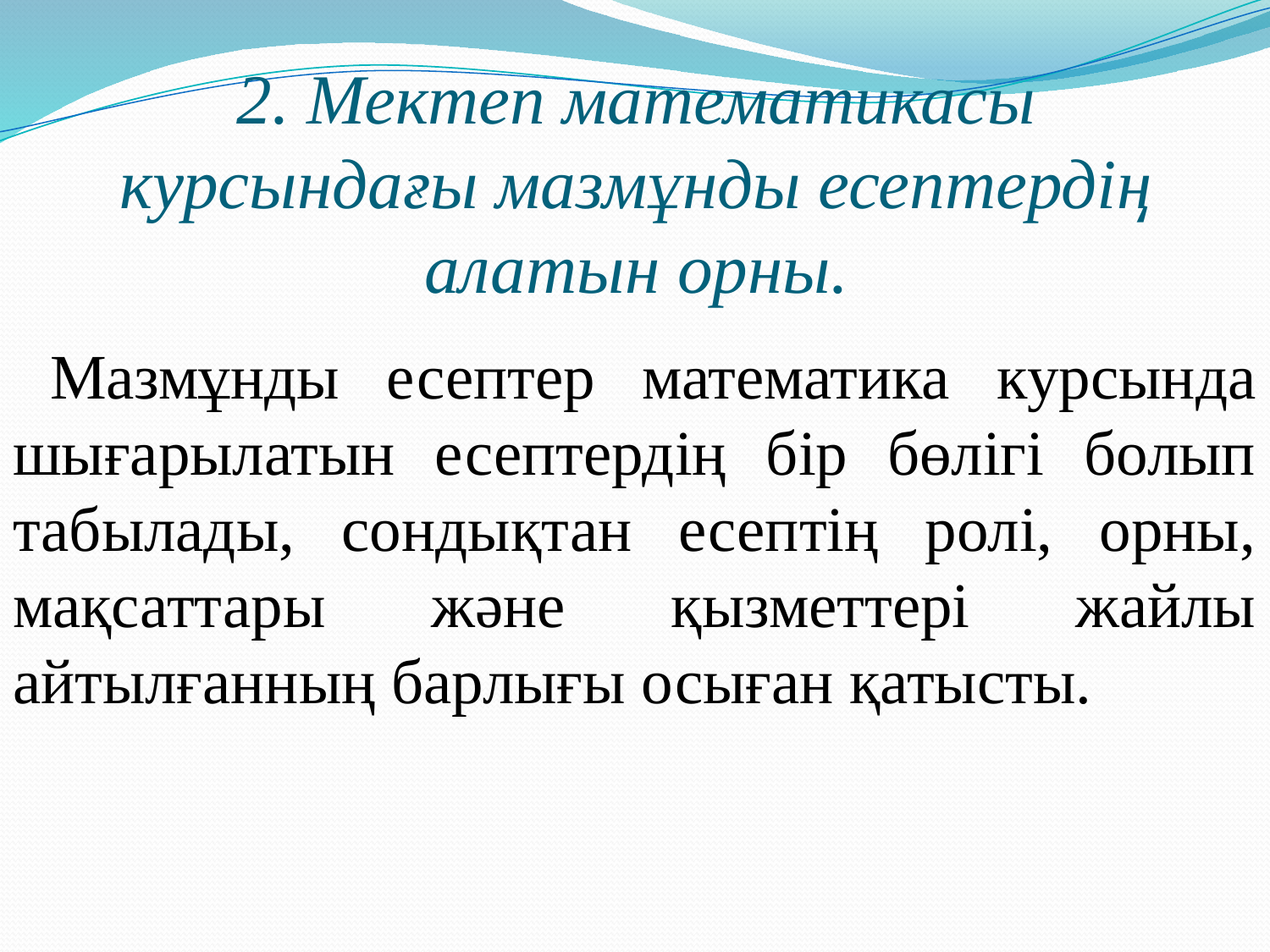

# 2. Мектеп математикасы курсындағы мазмұнды есептердің алатын орны.
Мазмұнды есептер математика курсында шығарылатын есептердің бір бөлігі болып табылады, сондықтан есептің ролі, орны, мақсаттары және қызметтері жайлы айтылғанның барлығы осыған қатысты.